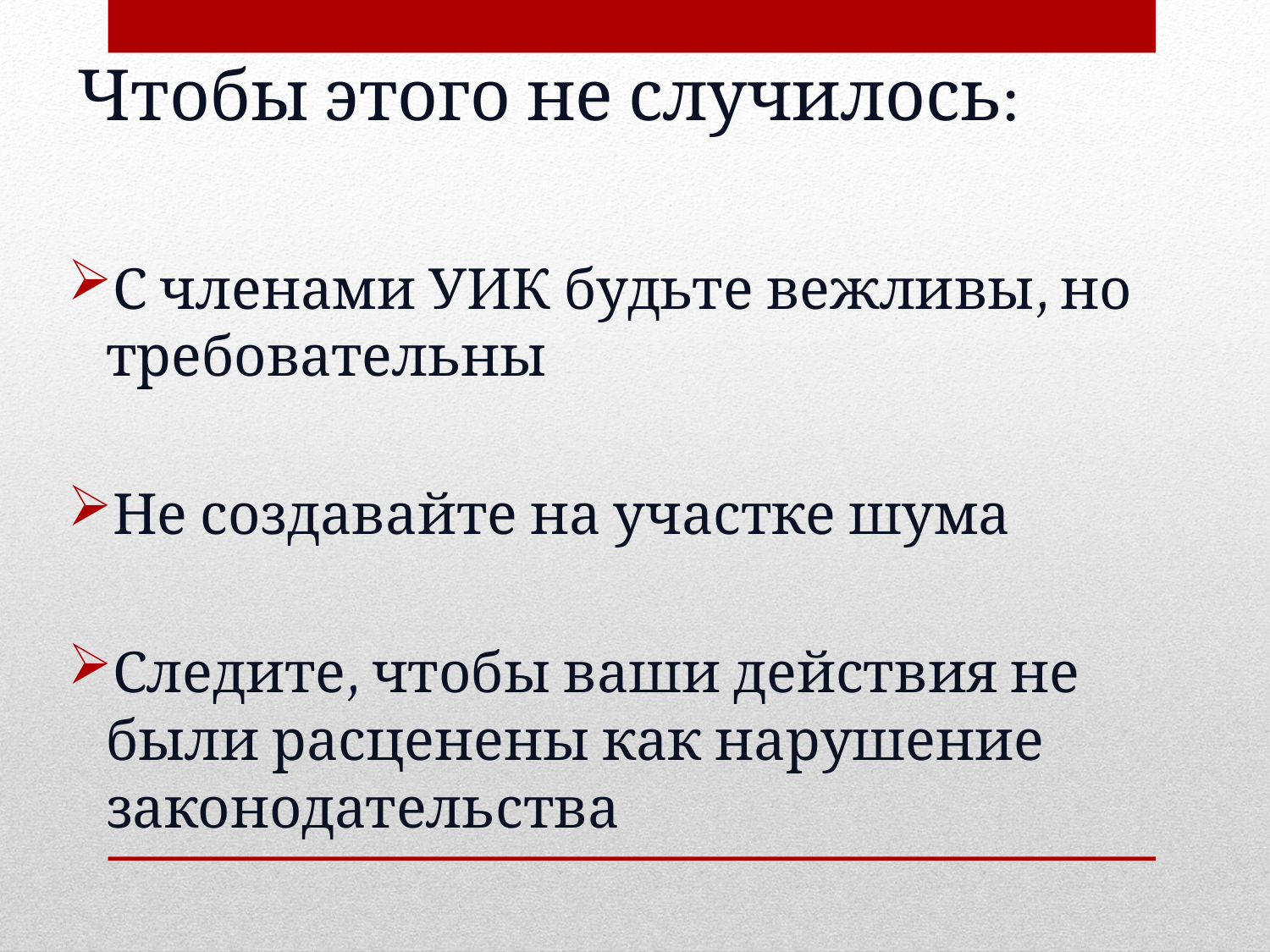

# Чтобы этого не случилось:
С членами УИК будьте вежливы, но требовательны

Не создавайте на участке шума

Следите, чтобы ваши действия не были расценены как нарушение законодательства